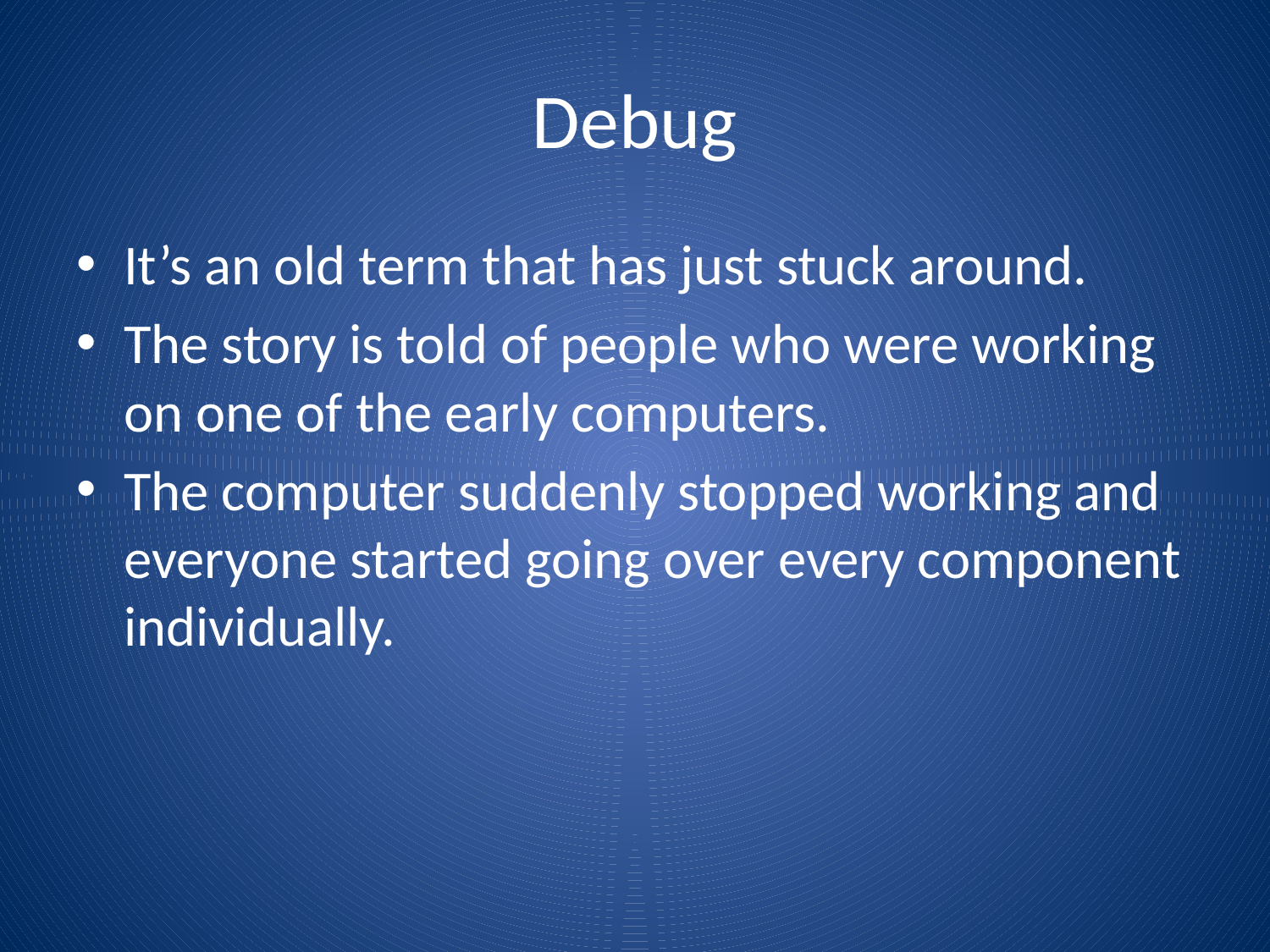

# Debug
It’s an old term that has just stuck around.
The story is told of people who were working on one of the early computers.
The computer suddenly stopped working and everyone started going over every component individually.